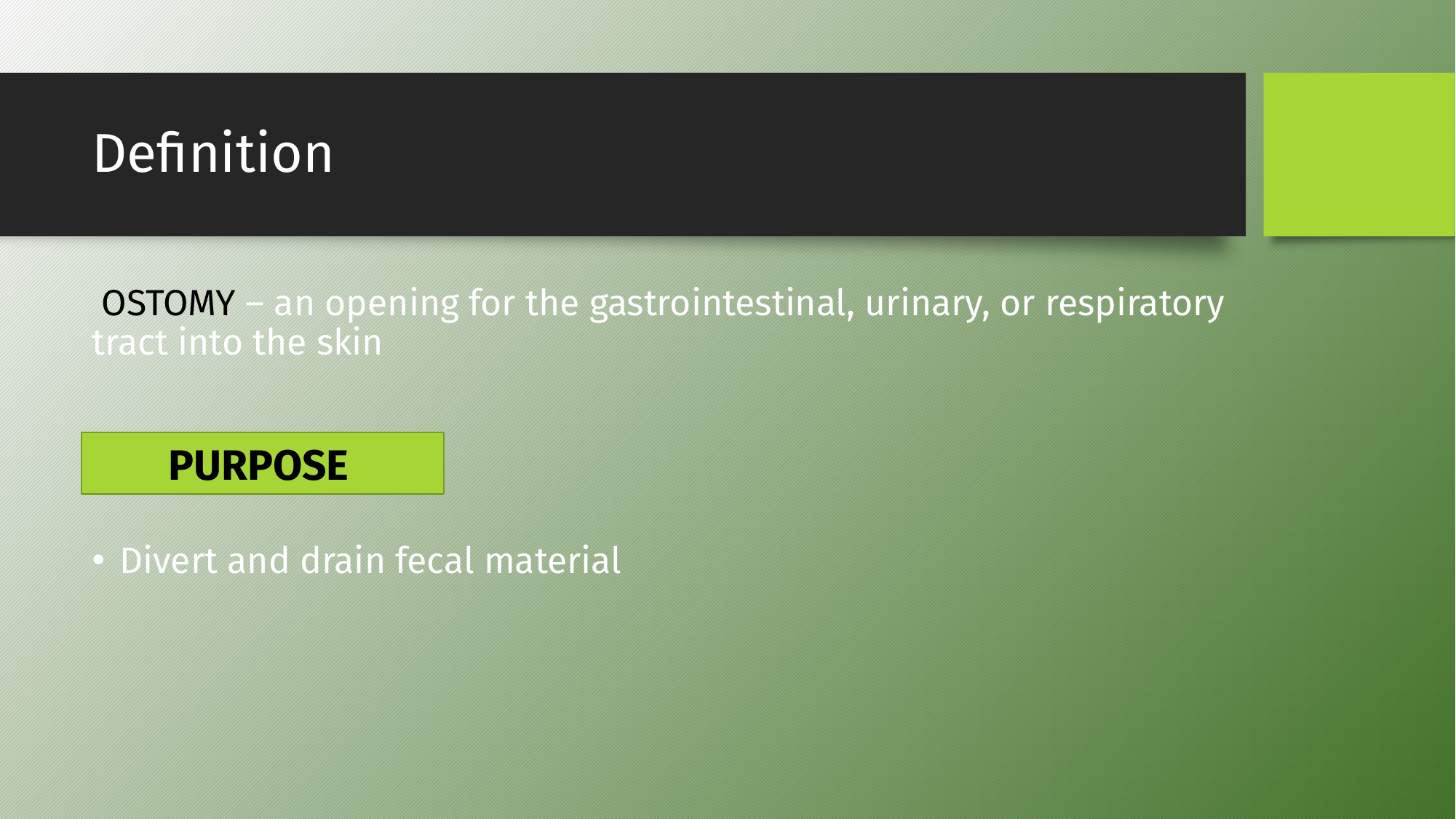

# Definition
 OSTOMY – an opening for the gastrointestinal, urinary, or respiratory tract into the skin

Divert and drain fecal material

PURPOSE